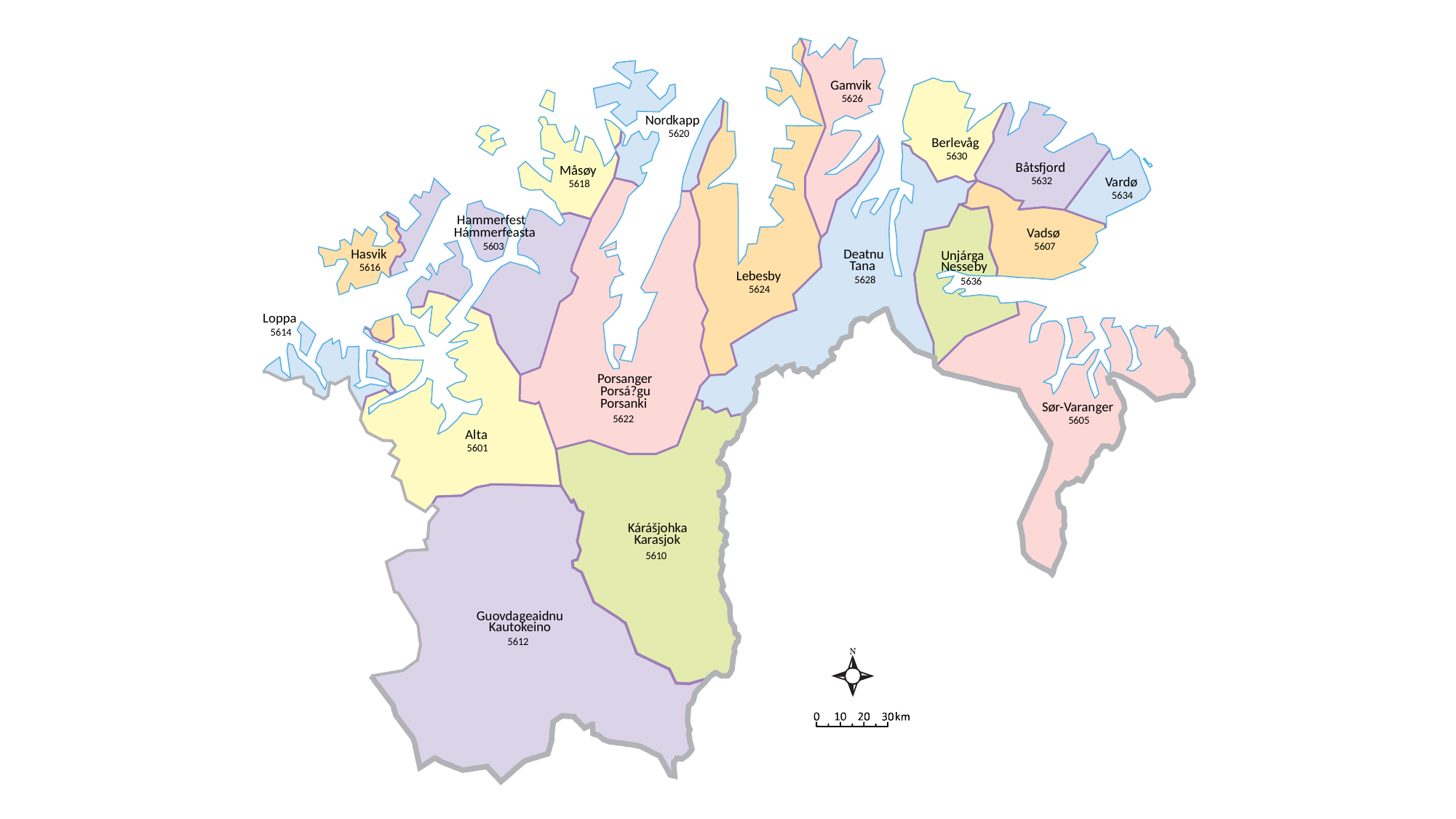

Ga
m
vik

5626

No
r
d
k
app

5620

Berl
e
v
åg

5630

B
å
t
s
fjo
r
d
Mås
ø
y
V
a
r
dø
5632
5618

5634

 Hammer
f
e
s
t

Hámmer
f
ea
s
t
a
V
adsø
5603
5607

Ha
s
vik
De
a
tnu
Unjá
r
g
a
T
ana
Nesse
b
y
5616
Lebes
b
y
5628
5636
5624

Loppa

5614

P
o
r
san
g
er

P
o
r
sá?gu
P
o
r
sanki
Sø
r
-
V
a
r
an
g
er

5622
5605
Al
t
a
5601

K
á
r
ášjoh
k
a
K
a
r
asjok
5610
Gu
o
v
da
g
eaidnu
K
au
t
o
k
eino
5612